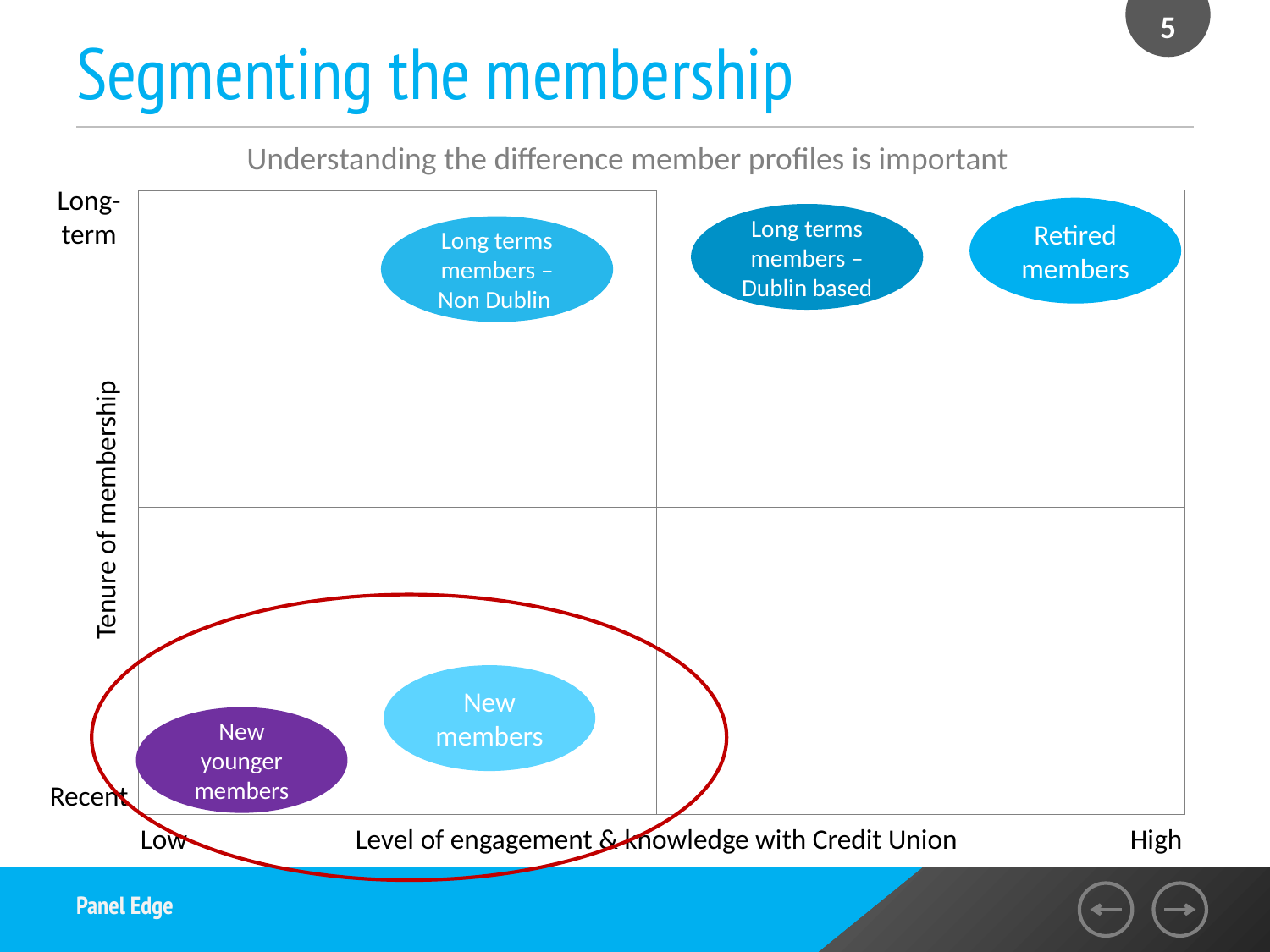

5
# Segmenting the membership
Understanding the difference member profiles is important
Long-term

Retired members
Long terms members – Dublin based
Long terms members – Non Dublin
Tenure of membership

New members
New younger members
Recent
Level of engagement & knowledge with Credit Union
High
Low
Panel Edge